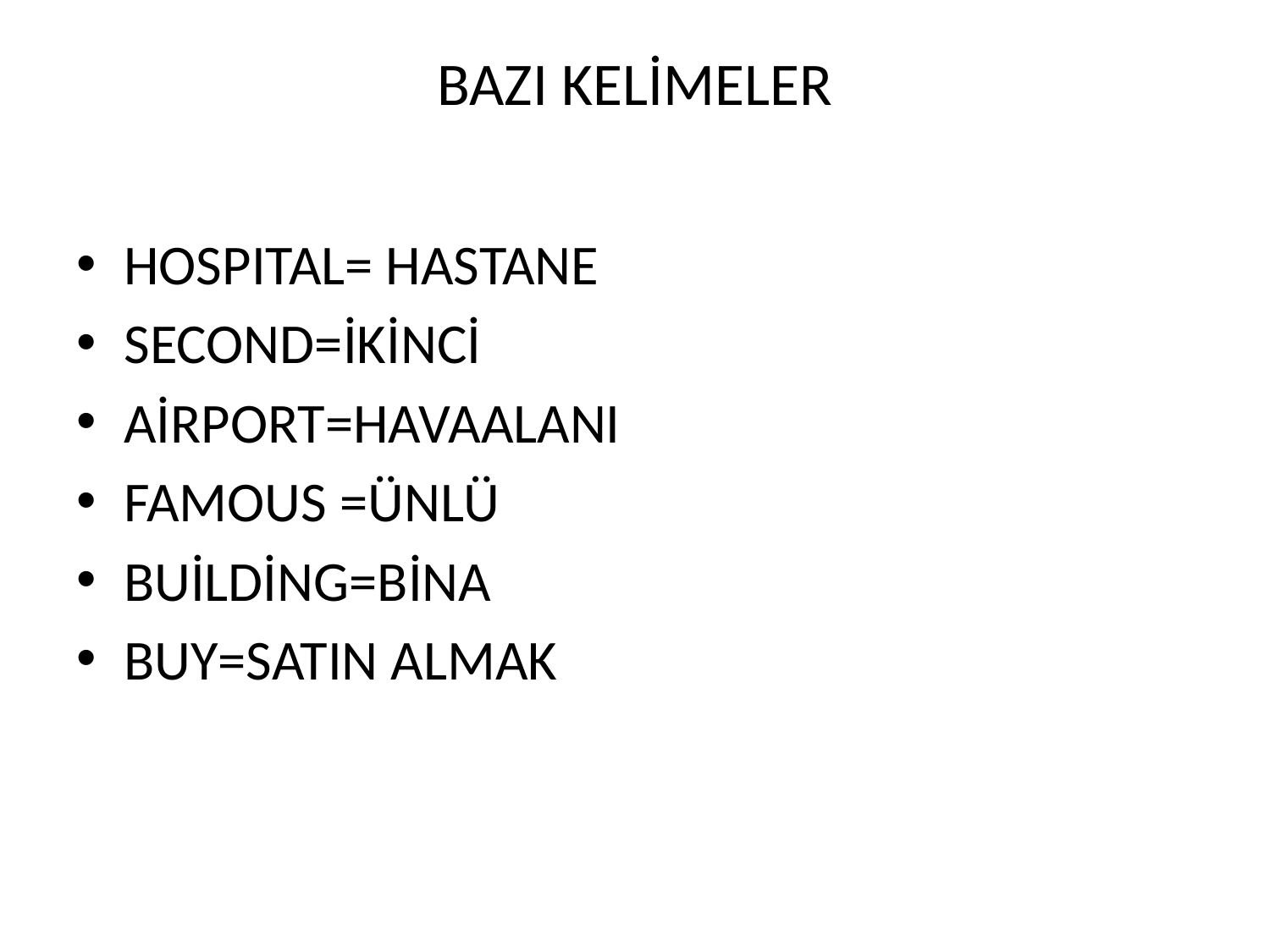

# BAZI KELİMELER
HOSPITAL= HASTANE
SECOND=İKİNCİ
AİRPORT=HAVAALANI
FAMOUS =ÜNLÜ
BUİLDİNG=BİNA
BUY=SATIN ALMAK